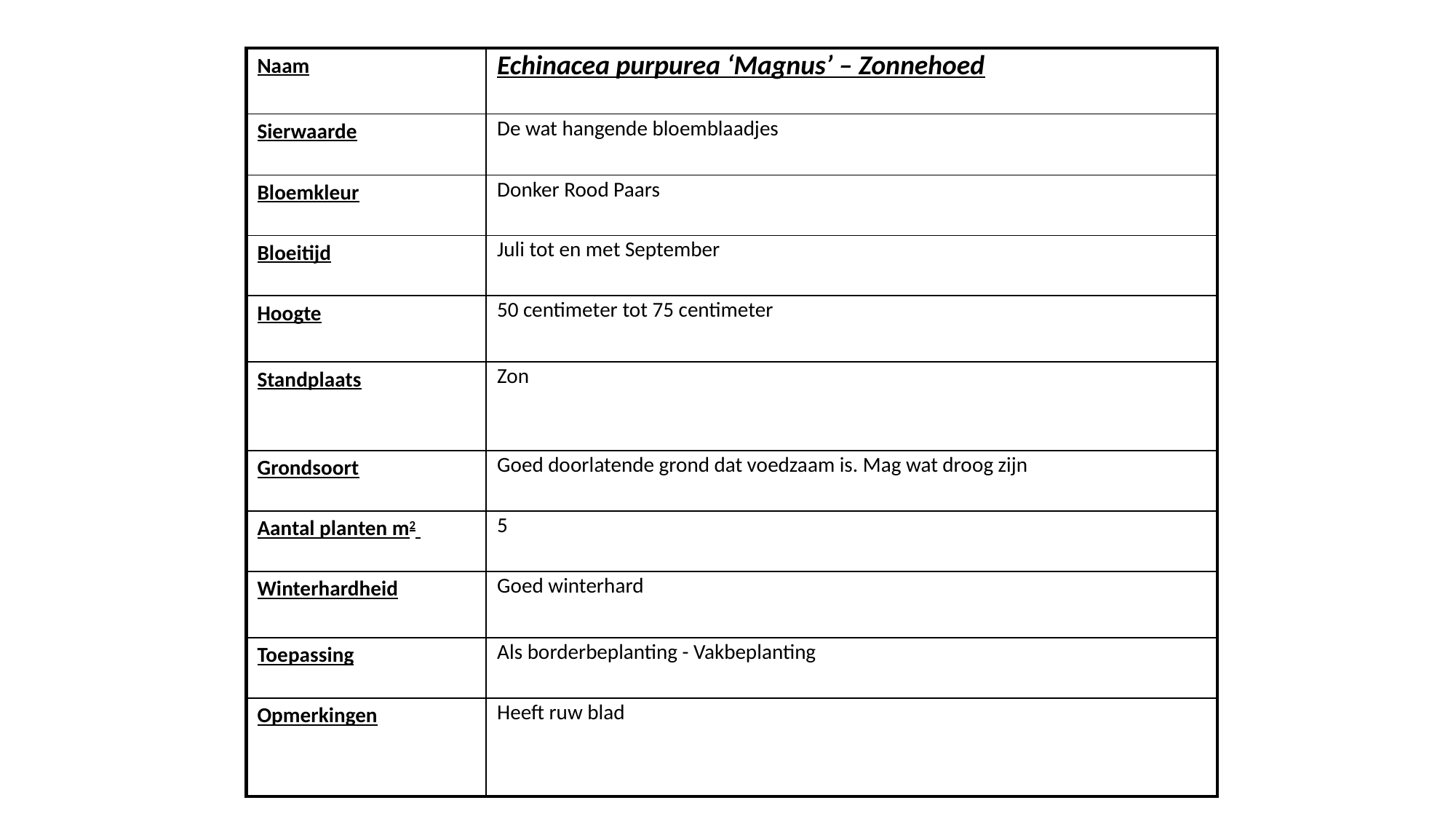

| Naam | Echinacea purpurea ‘Magnus’ – Zonnehoed |
| --- | --- |
| Sierwaarde | De wat hangende bloemblaadjes |
| Bloemkleur | Donker Rood Paars |
| Bloeitijd | Juli tot en met September |
| Hoogte | 50 centimeter tot 75 centimeter |
| Standplaats | Zon |
| Grondsoort | Goed doorlatende grond dat voedzaam is. Mag wat droog zijn |
| Aantal planten m2 | 5 |
| Winterhardheid | Goed winterhard |
| Toepassing | Als borderbeplanting - Vakbeplanting |
| Opmerkingen | Heeft ruw blad |